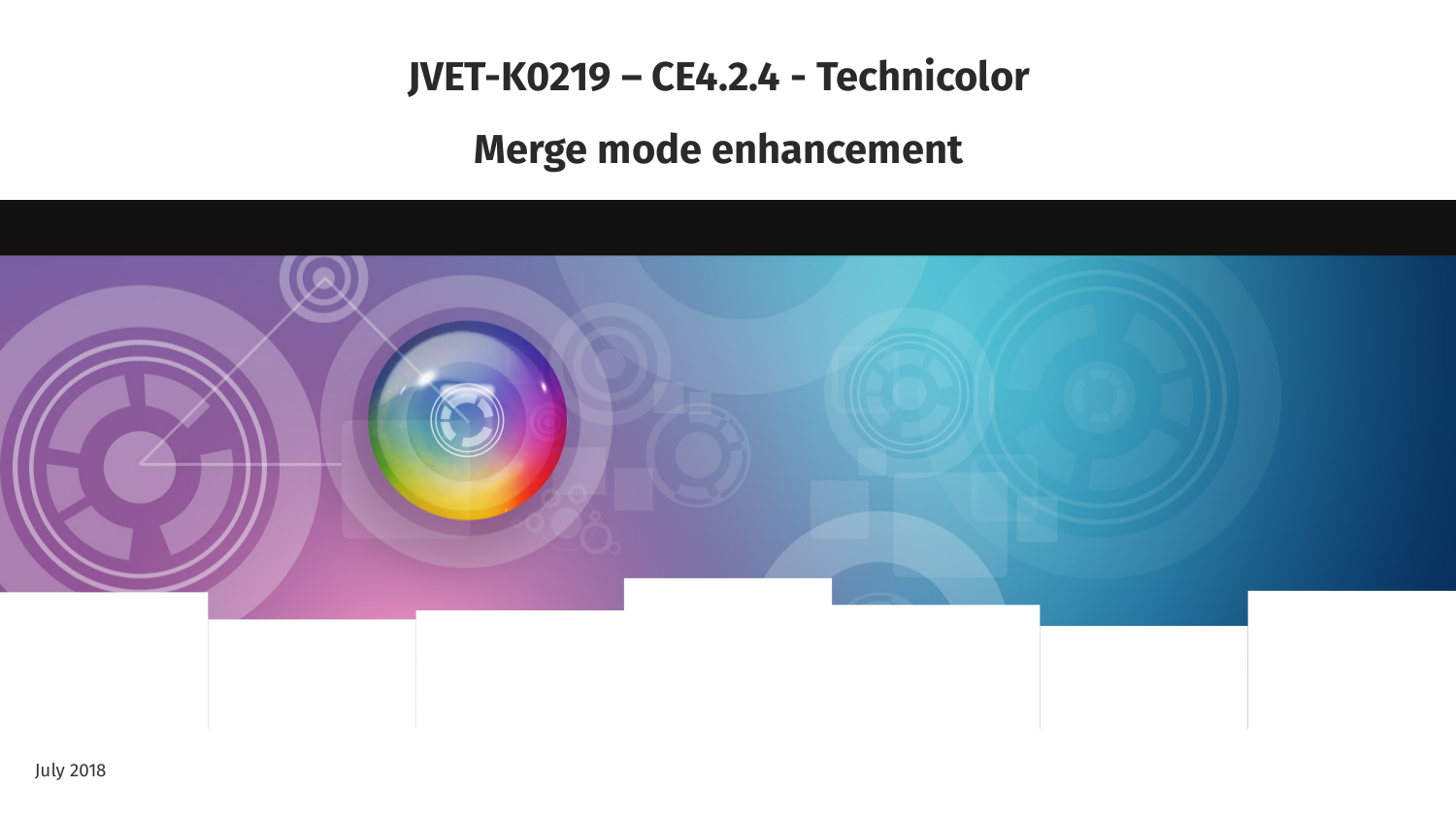

# JVET-K0219 – CE4.2.4 - Technicolor Merge mode enhancement
July 2018